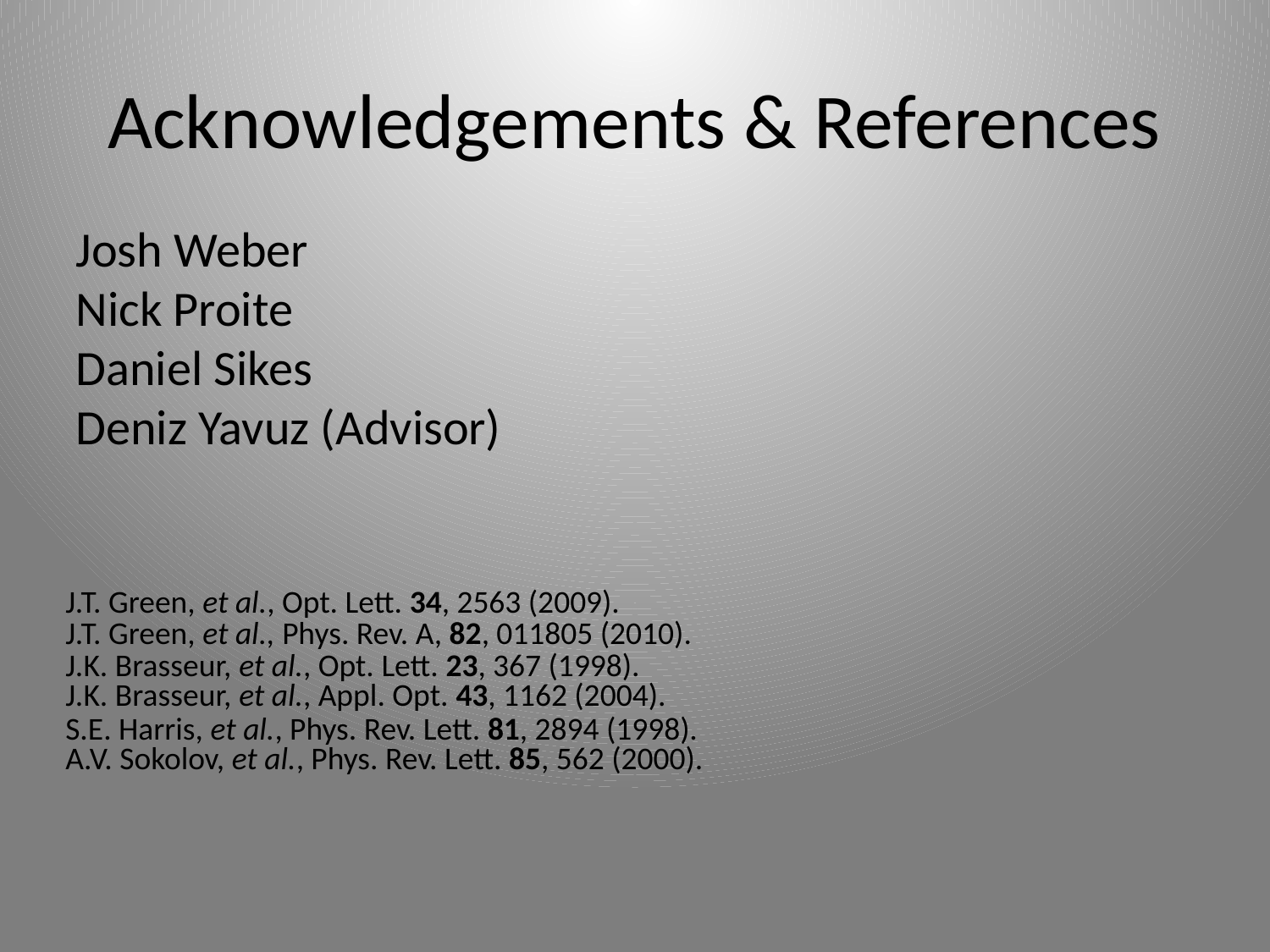

# Acknowledgements & References
Josh Weber
Nick Proite
Daniel Sikes
Deniz Yavuz (Advisor)
J.T. Green, et al., Opt. Lett. 34, 2563 (2009).
J.T. Green, et al., Phys. Rev. A, 82, 011805 (2010).
J.K. Brasseur, et al., Opt. Lett. 23, 367 (1998).
J.K. Brasseur, et al., Appl. Opt. 43, 1162 (2004).
S.E. Harris, et al., Phys. Rev. Lett. 81, 2894 (1998).
A.V. Sokolov, et al., Phys. Rev. Lett. 85, 562 (2000).